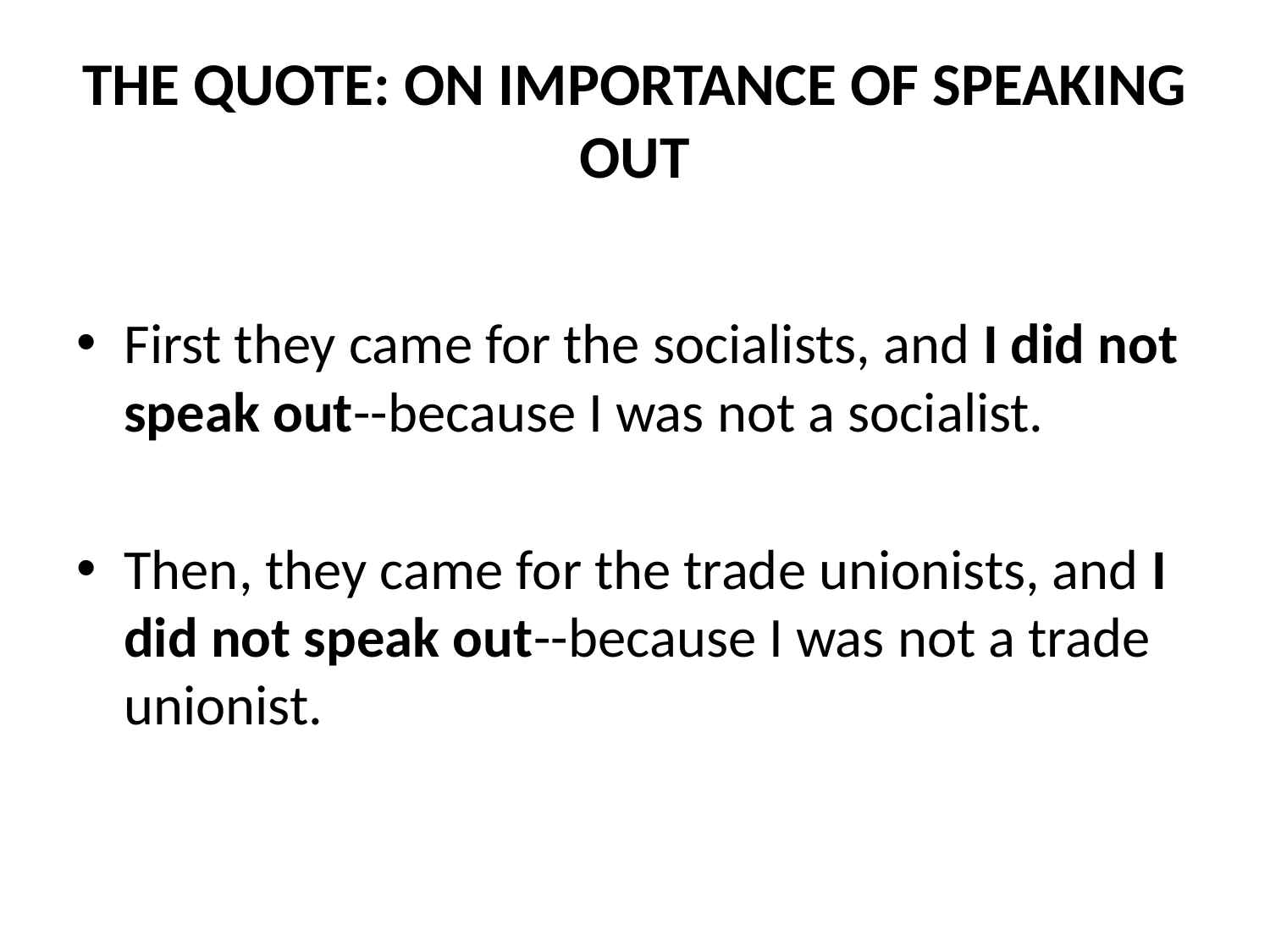

# THE QUOTE: ON IMPORTANCE OF SPEAKING OUT

First they came for the socialists, and I did not speak out--because I was not a socialist.

Then, they came for the trade unionists, and I did not speak out--because I was not a trade unionist.